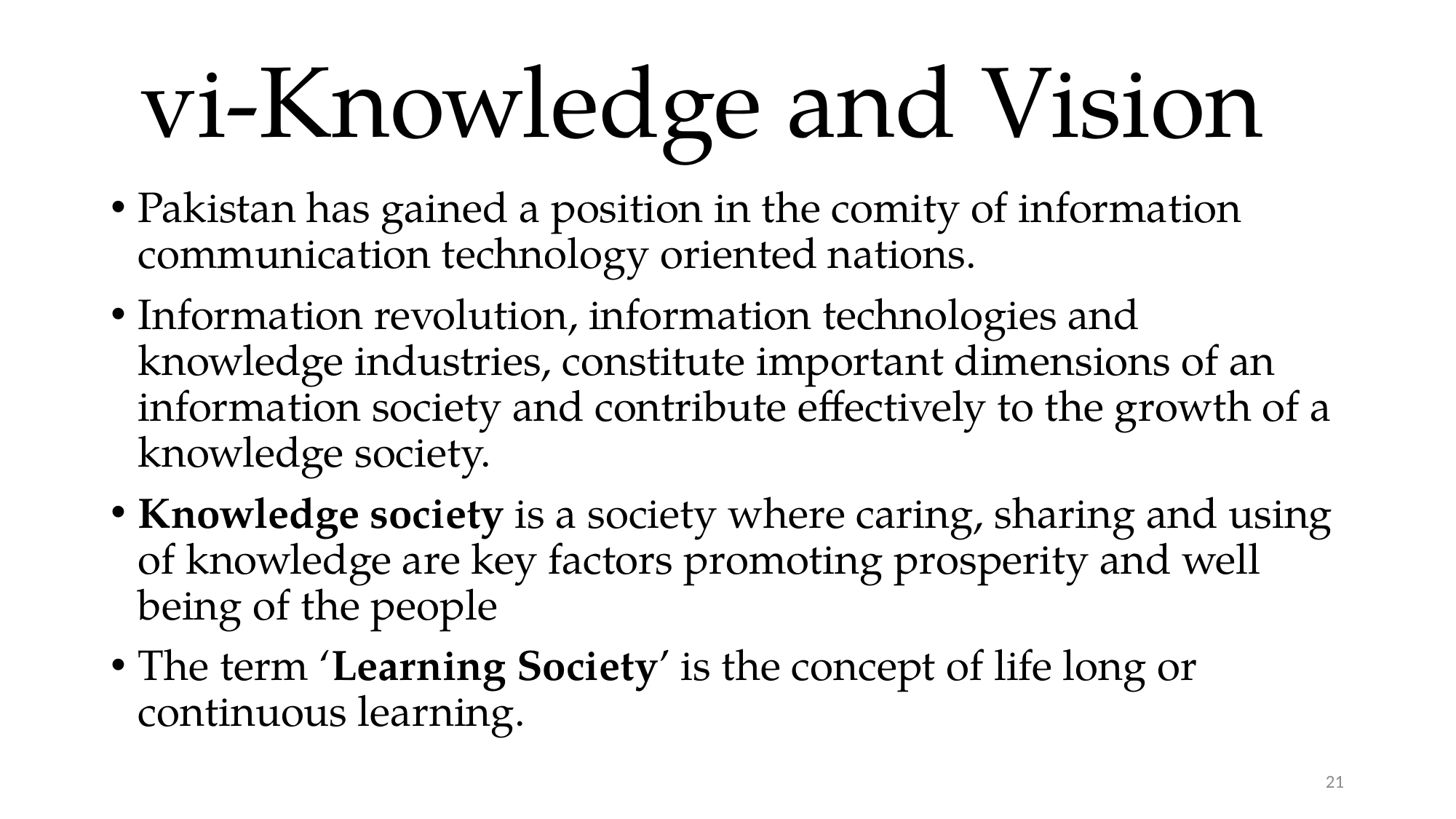

# vi-Knowledge and Vision
Pakistan has gained a position in the comity of information communication technology oriented nations.
Information revolution, information technologies and knowledge industries, constitute important dimensions of an information society and contribute effectively to the growth of a knowledge society.
Knowledge society is a society where caring, sharing and using of knowledge are key factors promoting prosperity and well being of the people
The term ‘Learning Society’ is the concept of life long or continuous learning.
21